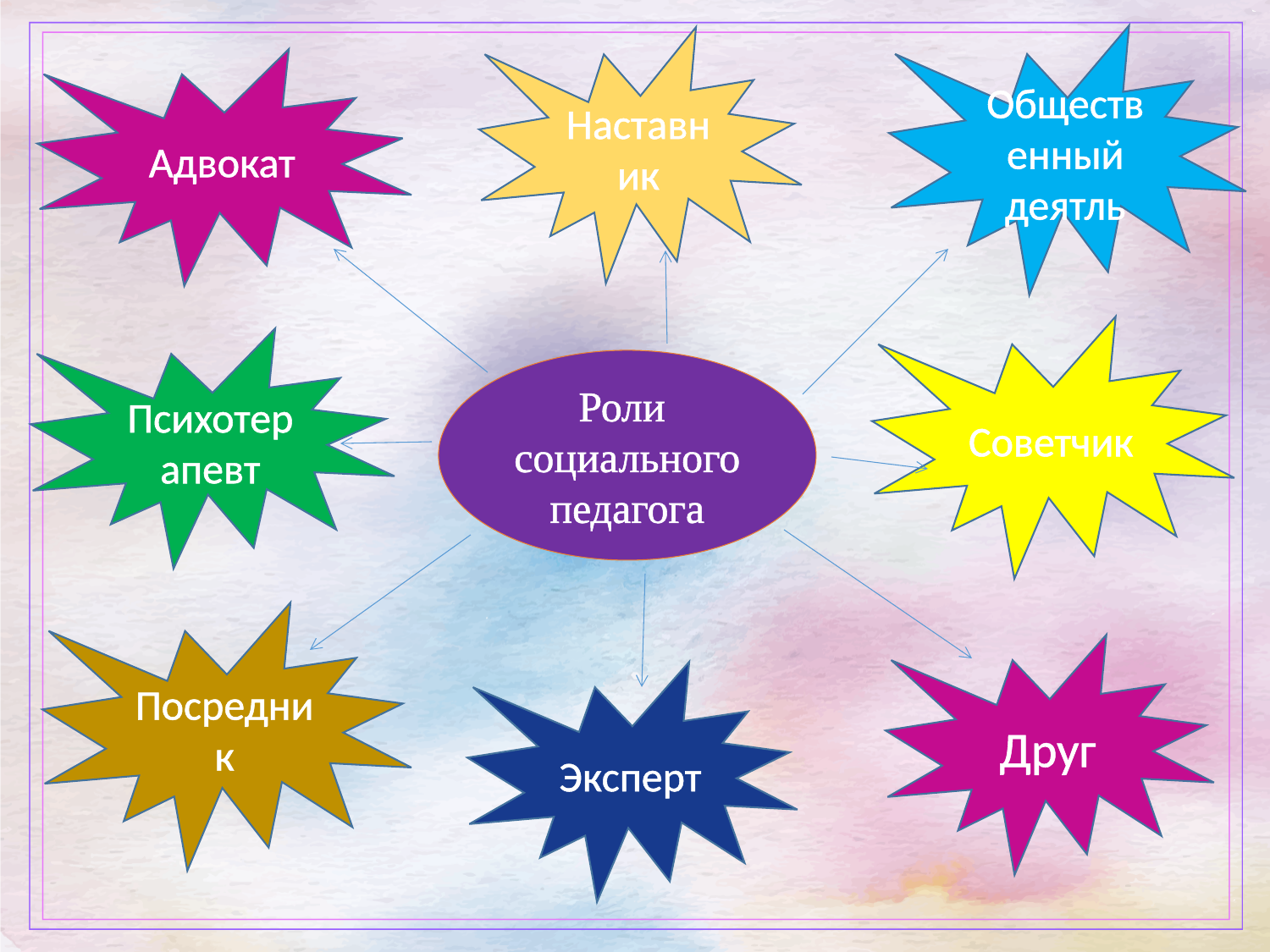

Общественный деятль
Наставник
Адвокат
Советчик
Психотерапевт
Роли  социального педагога
Посредник
Друг
Эксперт